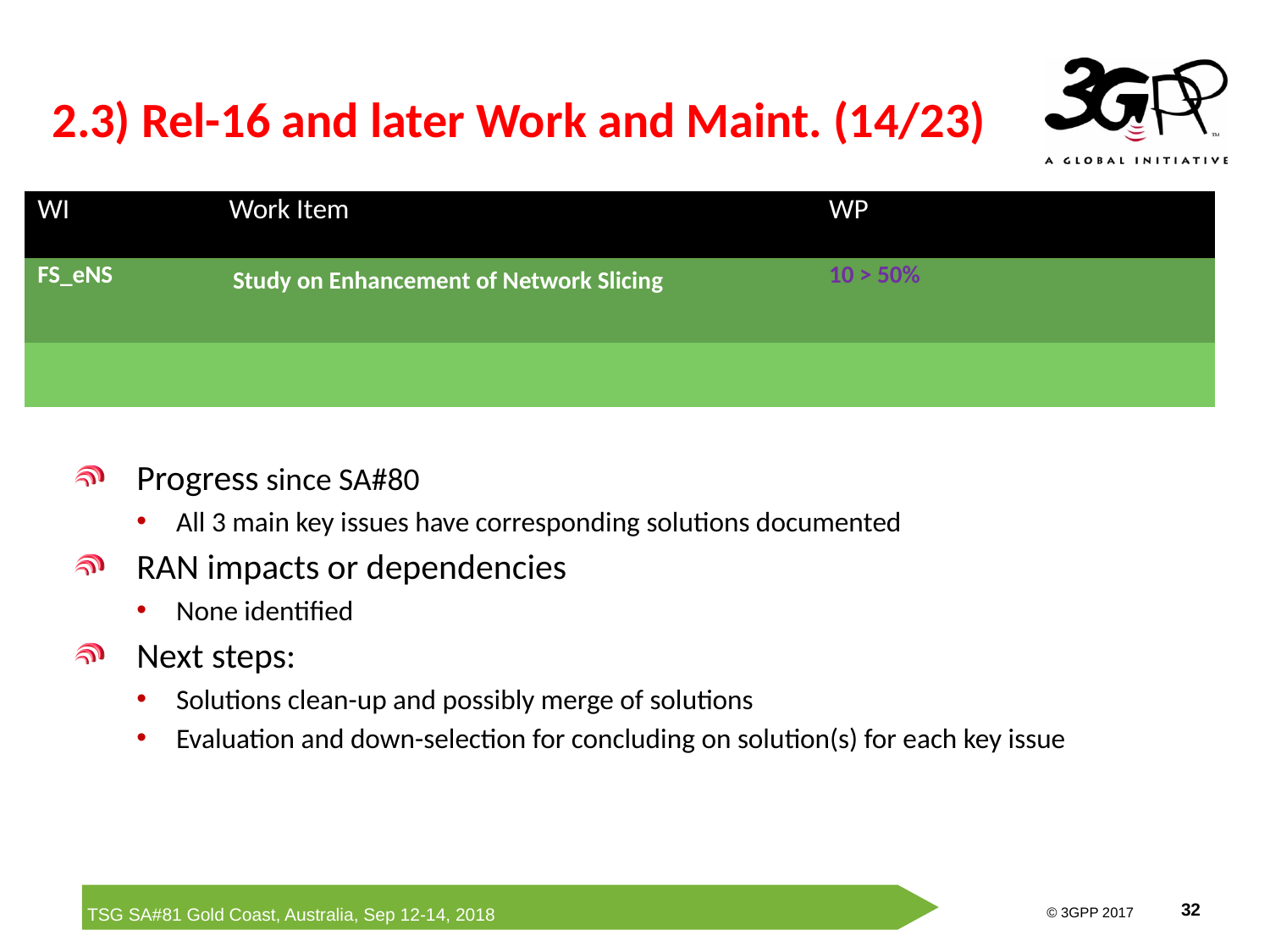

# 2.3) Rel-16 and later Work and Maint. (14/23)
| WI | Work Item | WP |  |  |
| --- | --- | --- | --- | --- |
| FS\_eNS | Study on Enhancement of Network Slicing | 10 > 50% |  |  |
|  |  |  |  |  |
Progress since SA#80
All 3 main key issues have corresponding solutions documented
RAN impacts or dependencies
None identified
Next steps:
Solutions clean-up and possibly merge of solutions
Evaluation and down-selection for concluding on solution(s) for each key issue